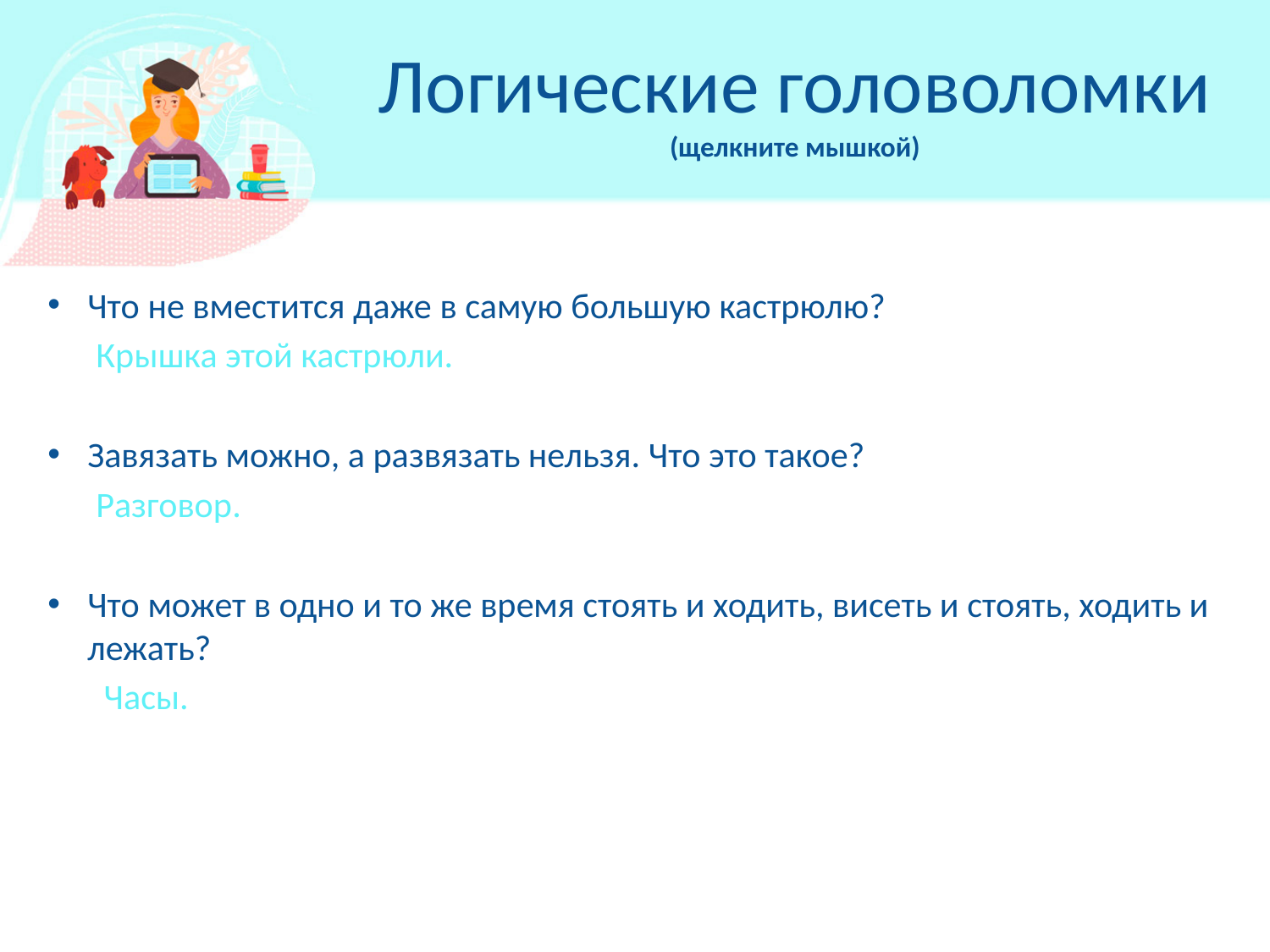

# Логические головоломки (щелкните мышкой)
Что не вместится даже в самую большую кастрюлю?
      Крышка этой кастрюли.

Завязать можно, а развязать нельзя. Что это такое?
      Разговор.

Что может в одно и то же время стоять и ходить, висеть и стоять, ходить и лежать?
       Часы.